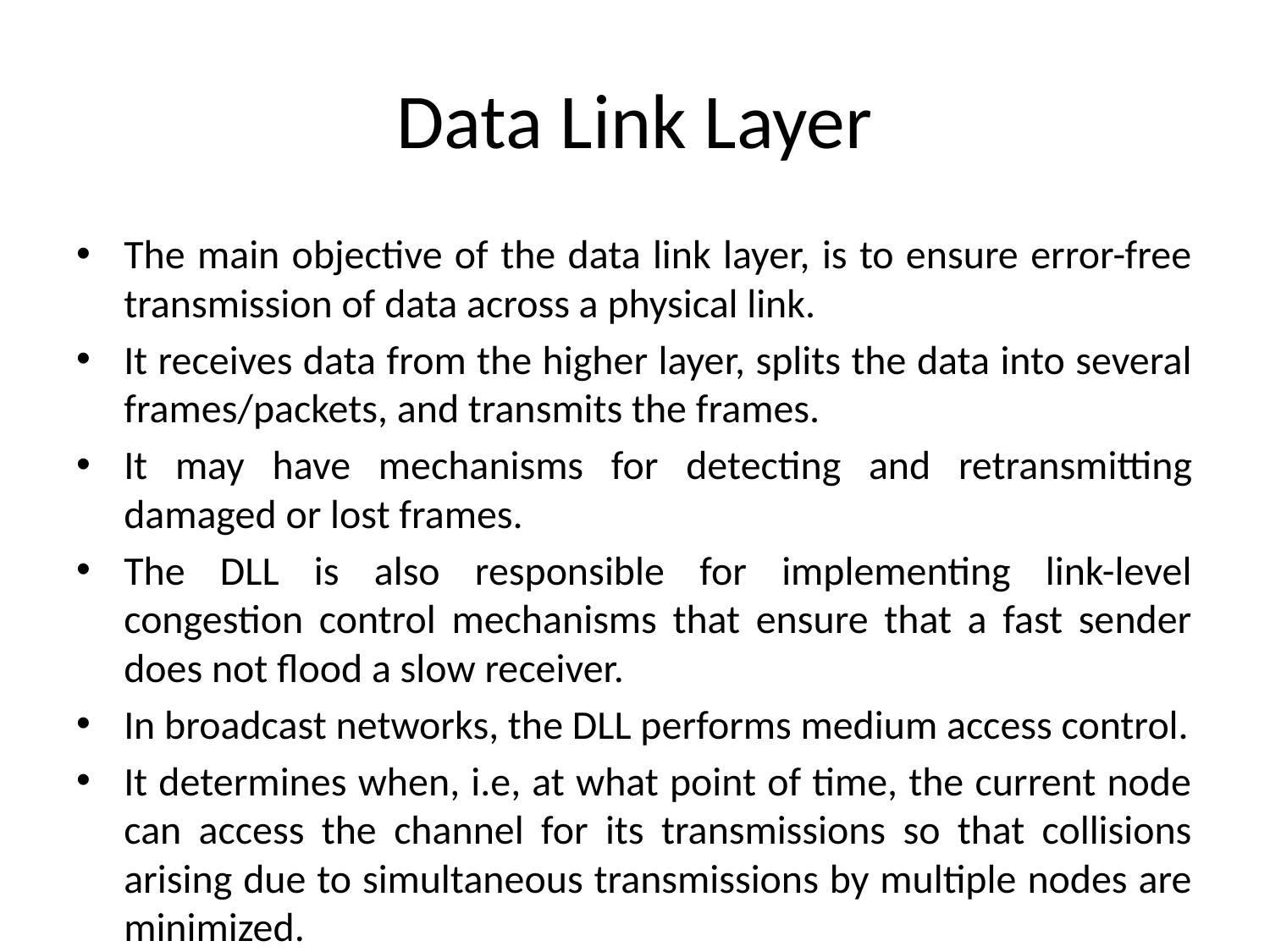

# Data Link Layer
The main objective of the data link layer, is to ensure error-free transmission of data across a physical link.
It receives data from the higher layer, splits the data into several frames/packets, and transmits the frames.
It may have mechanisms for detecting and retransmitting damaged or lost frames.
The DLL is also responsible for implementing link-level congestion control mechanisms that ensure that a fast sender does not flood a slow receiver.
In broadcast networks, the DLL performs medium access control.
It determines when, i.e, at what point of time, the current node can access the channel for its transmissions so that collisions arising due to simultaneous transmissions by multiple nodes are minimized.